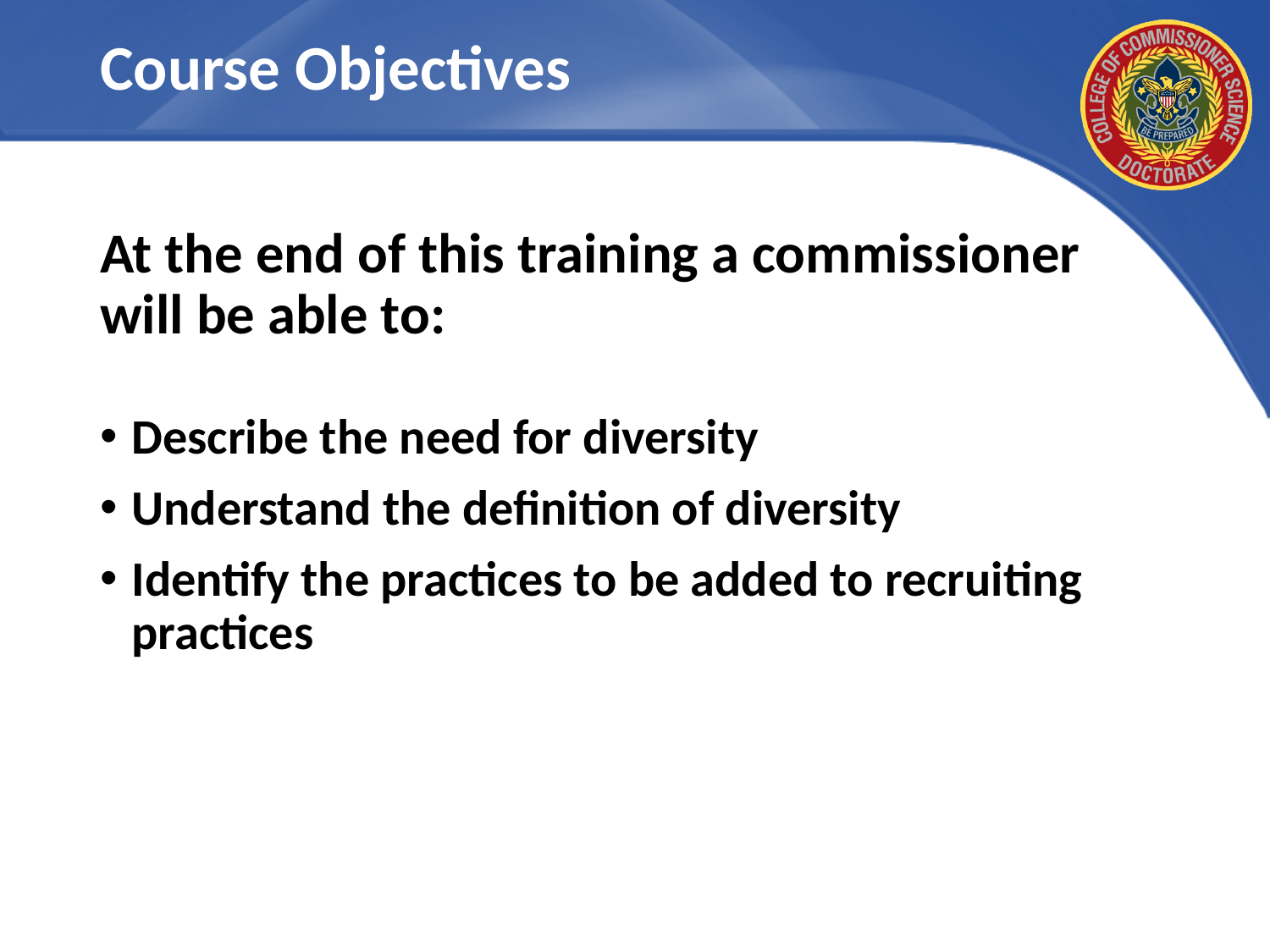

# Course Objectives
At the end of this training a commissioner will be able to:

Describe the need for diversity
Understand the definition of diversity
Identify the practices to be added to recruiting practices